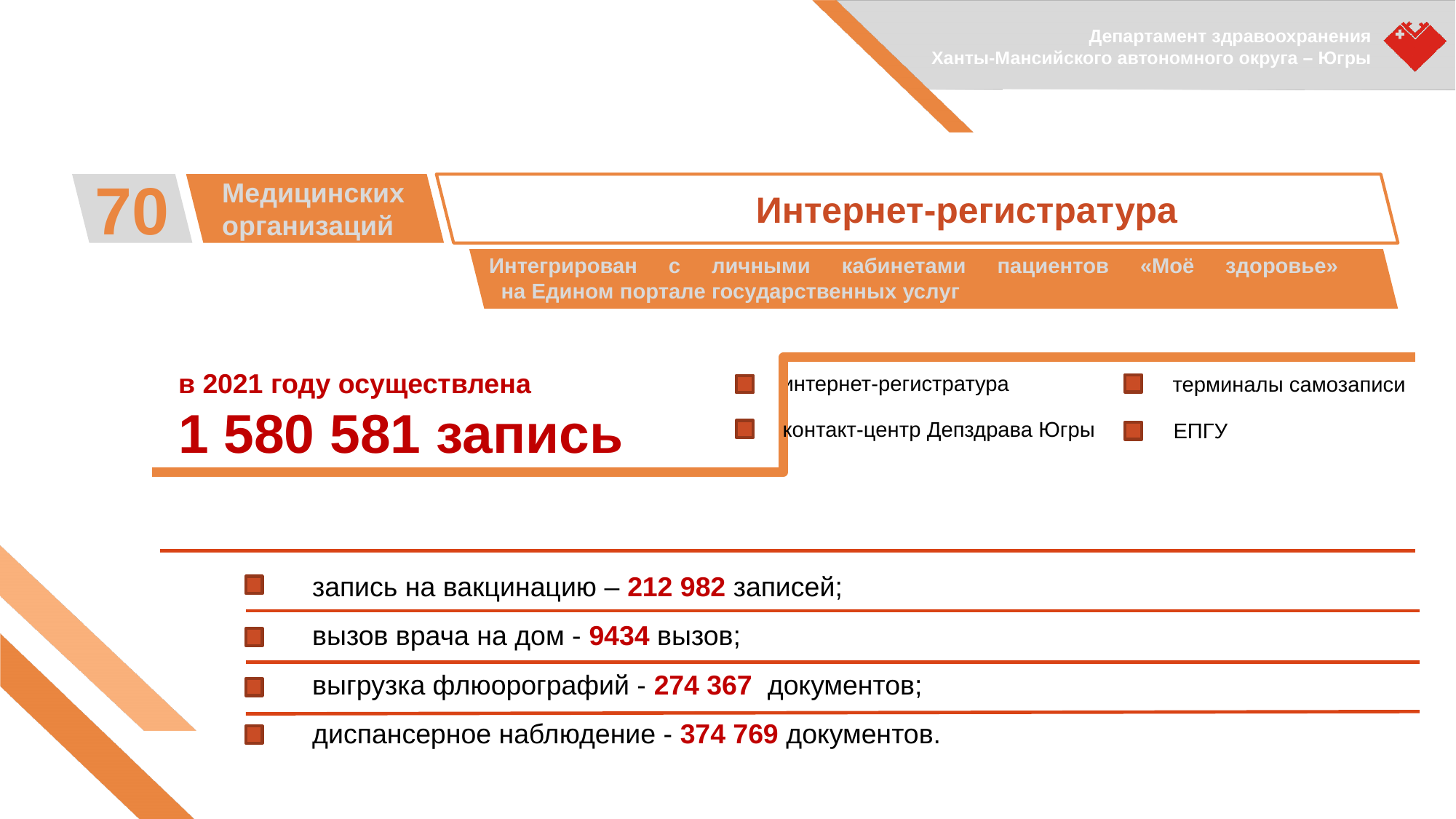

70
Медицинских
организаций

Интернет-регистратура
Интегрирован с личными кабинетами пациентов «Моё здоровье»
  на Едином портале государственных услуг

в 2021 году осуществлена
1 580 581 запись
интернет-регистратура
терминалы самозаписи

запись на вакцинацию – 212 982 записей;
вызов врача на дом - 9434 вызов;
выгрузка флюорографий - 274 367  документов;
диспансерное наблюдение - 374 769 документов.
контакт-центр Депздрава Югры
ЕПГУ